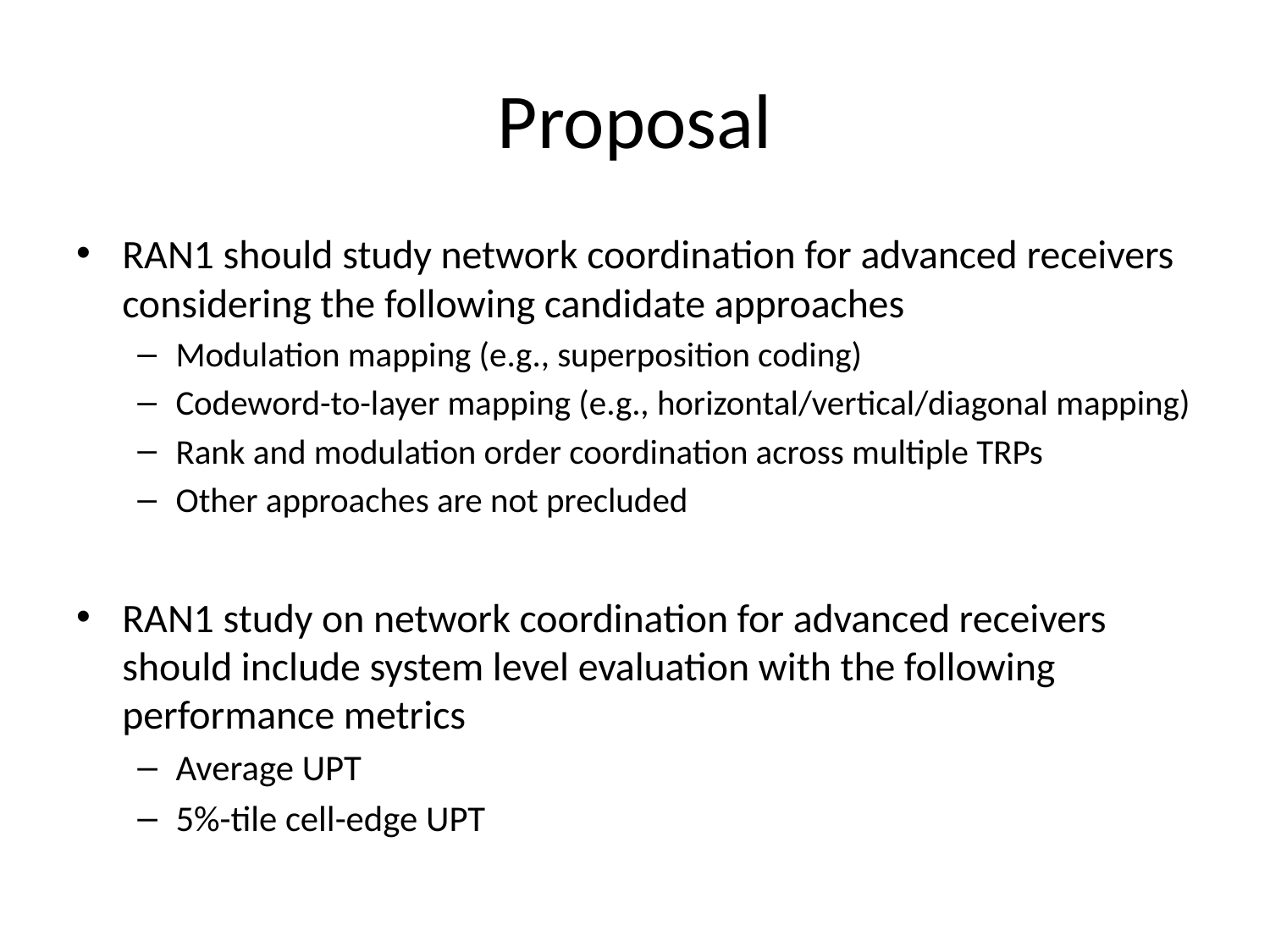

# Proposal
RAN1 should study network coordination for advanced receivers considering the following candidate approaches
Modulation mapping (e.g., superposition coding)
Codeword-to-layer mapping (e.g., horizontal/vertical/diagonal mapping)
Rank and modulation order coordination across multiple TRPs
Other approaches are not precluded

RAN1 study on network coordination for advanced receivers should include system level evaluation with the following performance metrics
Average UPT
5%-tile cell-edge UPT